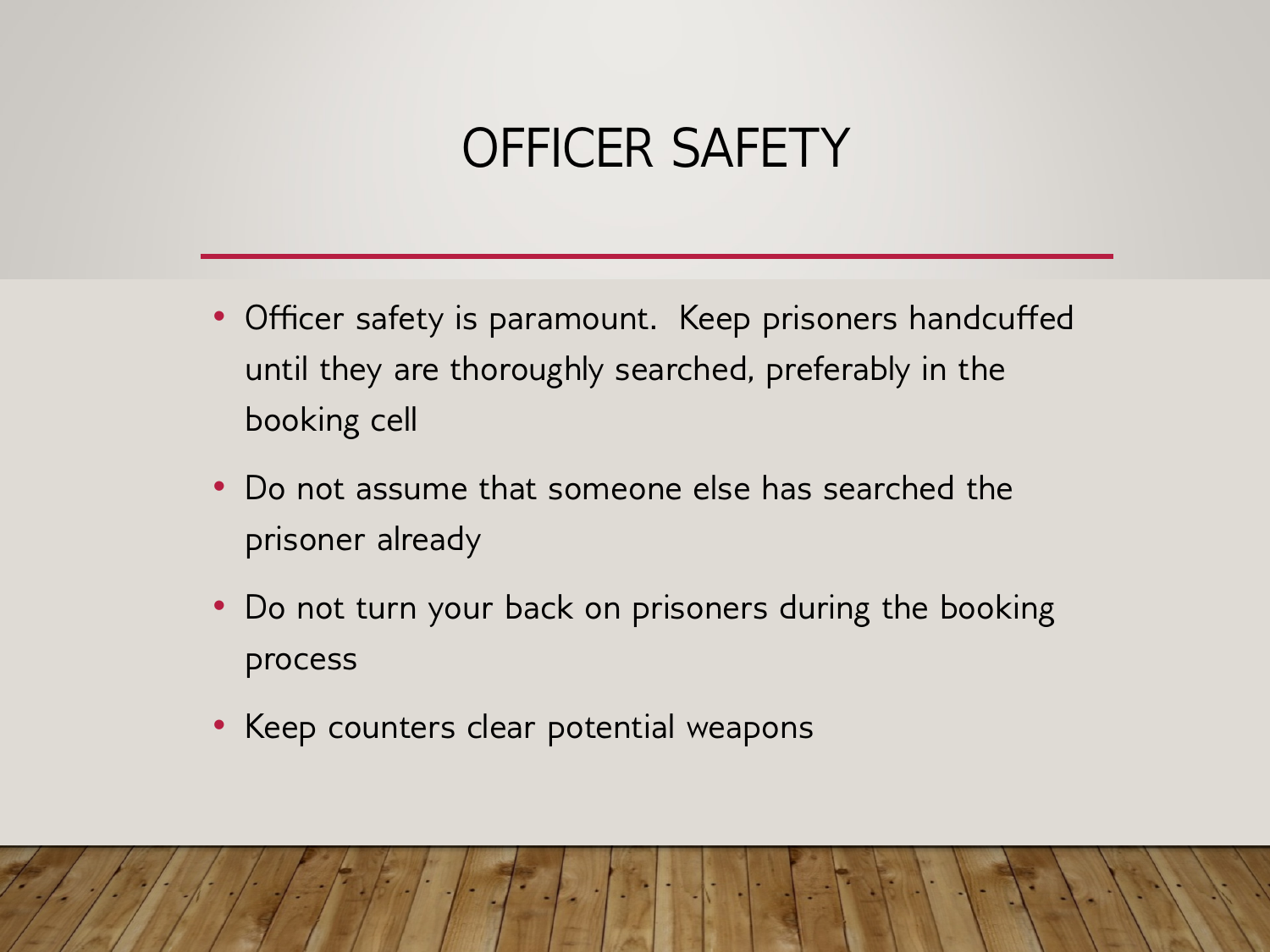

# OFFICER SAFETY
Officer safety is paramount.  Keep prisoners handcuffed until they are thoroughly searched, preferably in the booking cell
Do not assume that someone else has searched the prisoner already
Do not turn your back on prisoners during the booking process
Keep counters clear potential weapons